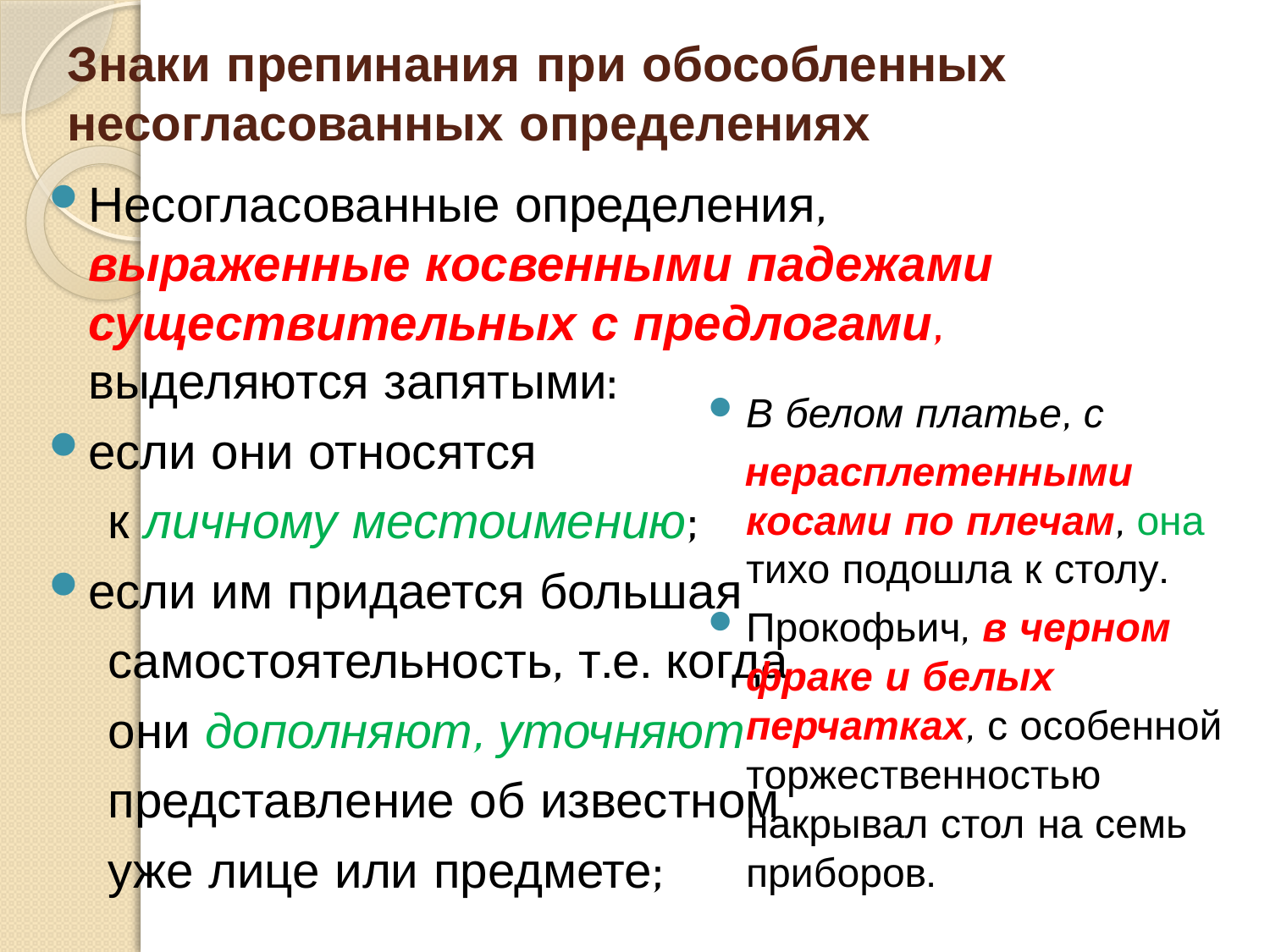

# Знаки препинания при обособленных несогласованных определениях

В белом платье, с
   нерасплетенными косами по плечам, она тихо подошла к столу.
Прокофьич, в черном фраке и белых перчатках, с особенной торжественностью накрывал стол на семь приборов.
Несогласованные определения, выраженные косвенными падежами существительных с предлогами, выделяются запятыми:
если они относятся
    к личному местоимению;
если им придается большая
    самостоятельность, т.е. когда
    они дополняют, уточняют
    представление об известном
    уже лице или предмете;